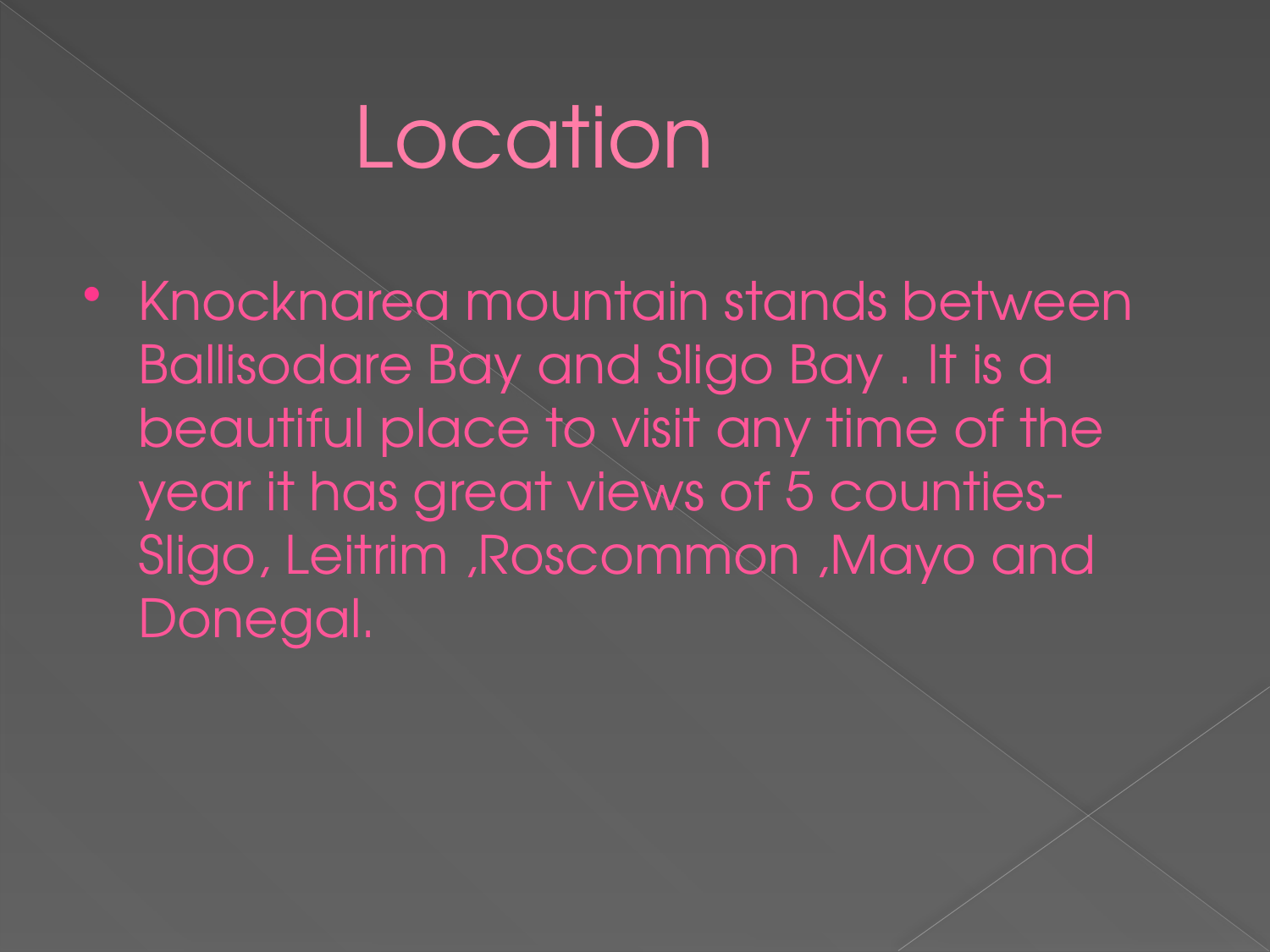

# Location
Knocknarea mountain stands between Ballisodare Bay and Sligo Bay . It is a beautiful place to visit any time of the year it has great views of 5 counties- Sligo, Leitrim ,Roscommon ,Mayo and Donegal.